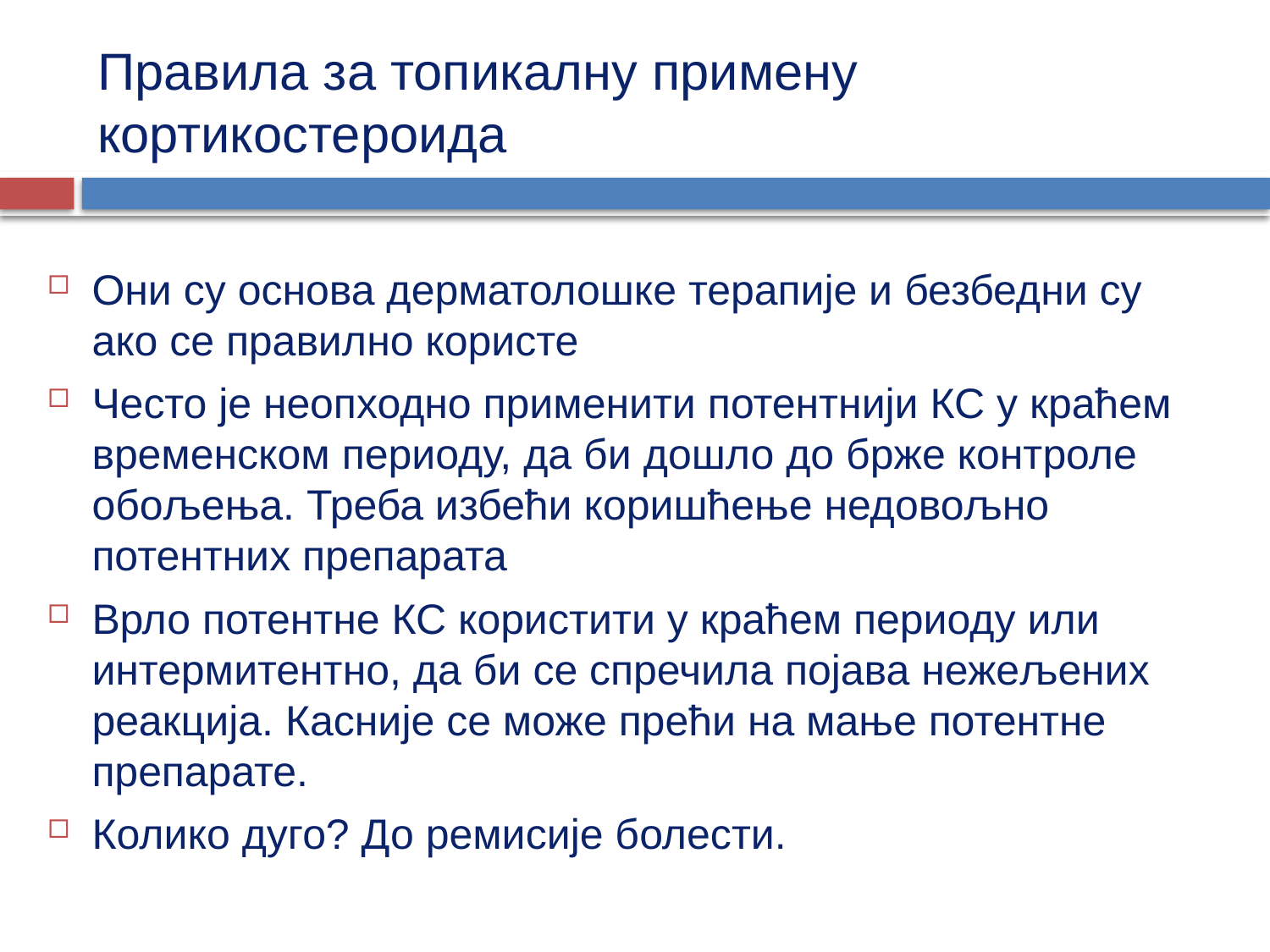

# Правила за топикалну примену кортикостероида
Они су основа дерматолошке терапије и безбедни су ако се правилно користе
Често је неопходно применити потентнији КС у краћем временском периоду, да би дошло до брже контроле обољења. Треба избећи коришћење недовољно потентних препарата
Врло потентне КС користити у краћем периоду или интермитентно, да би се спречила појава нежељених реакција. Касније се може прећи на мање потентне препарате.
Колико дуго? До ремисије болести.